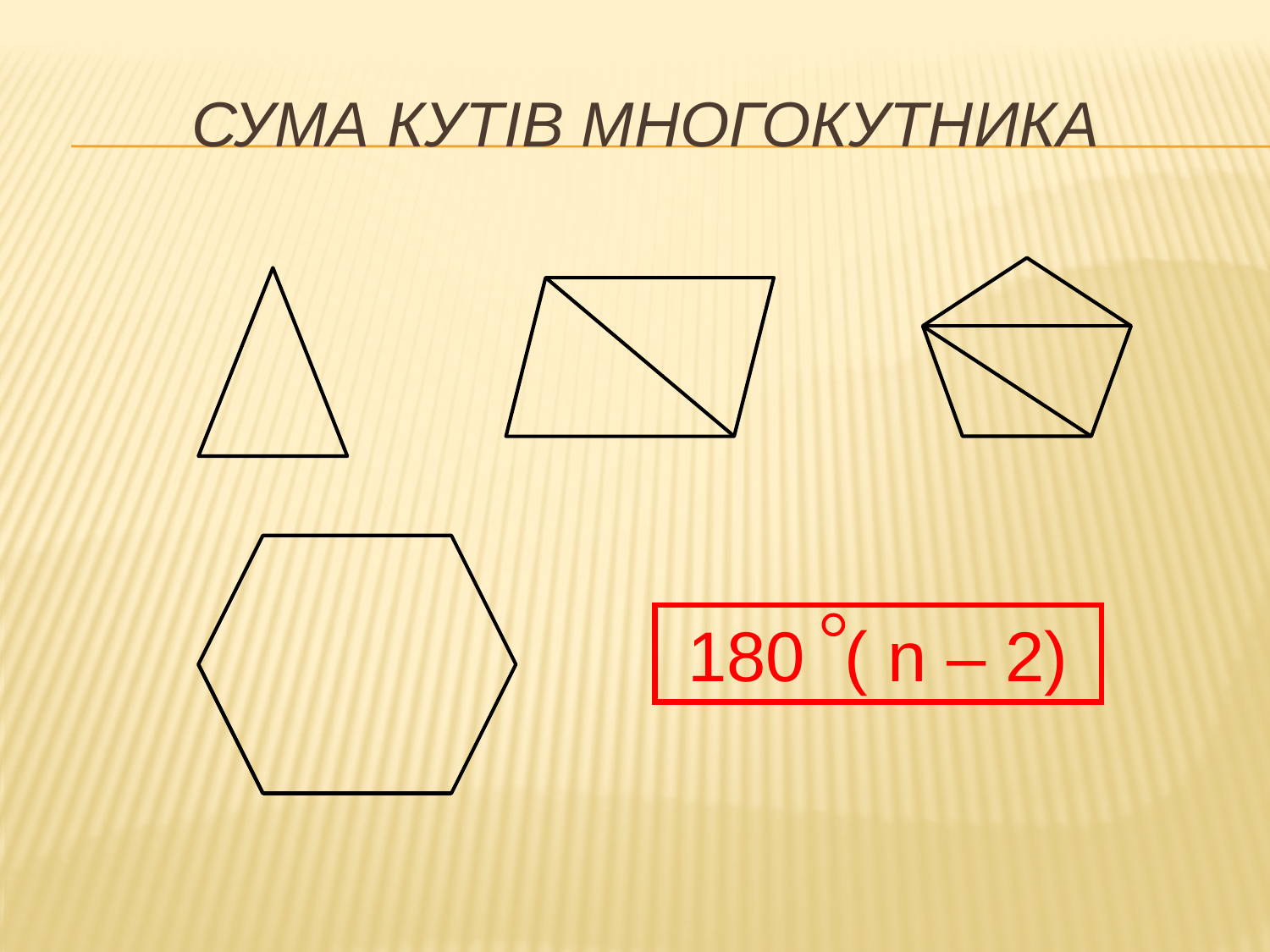

# Сума кутів многокутника

180  ( n – 2)